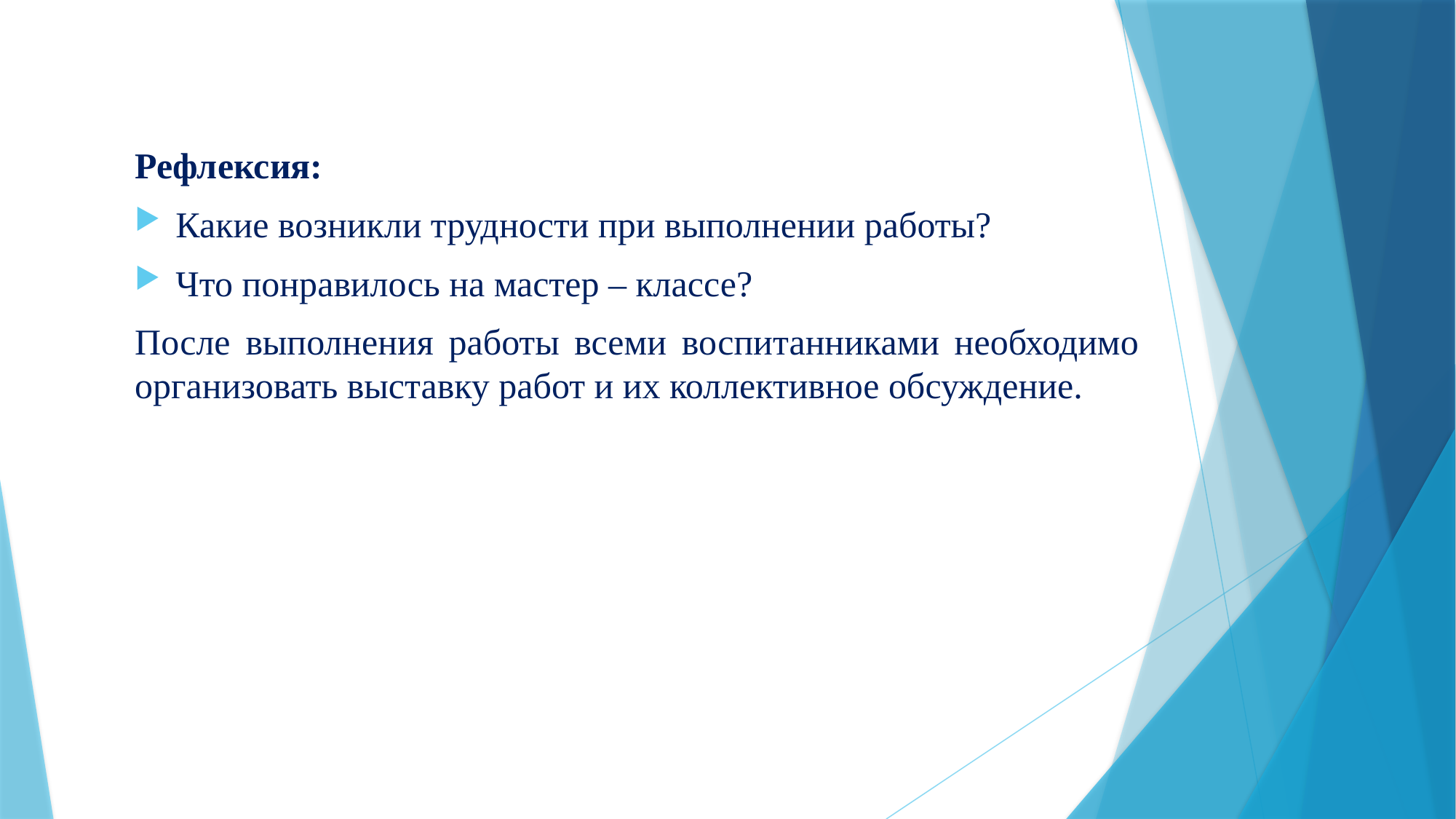

Рефлексия:
Какие возникли трудности при выполнении работы?
Что понравилось на мастер – классе?
После выполнения работы всеми воспитанниками необходимо организовать выставку работ и их коллективное обсуждение.